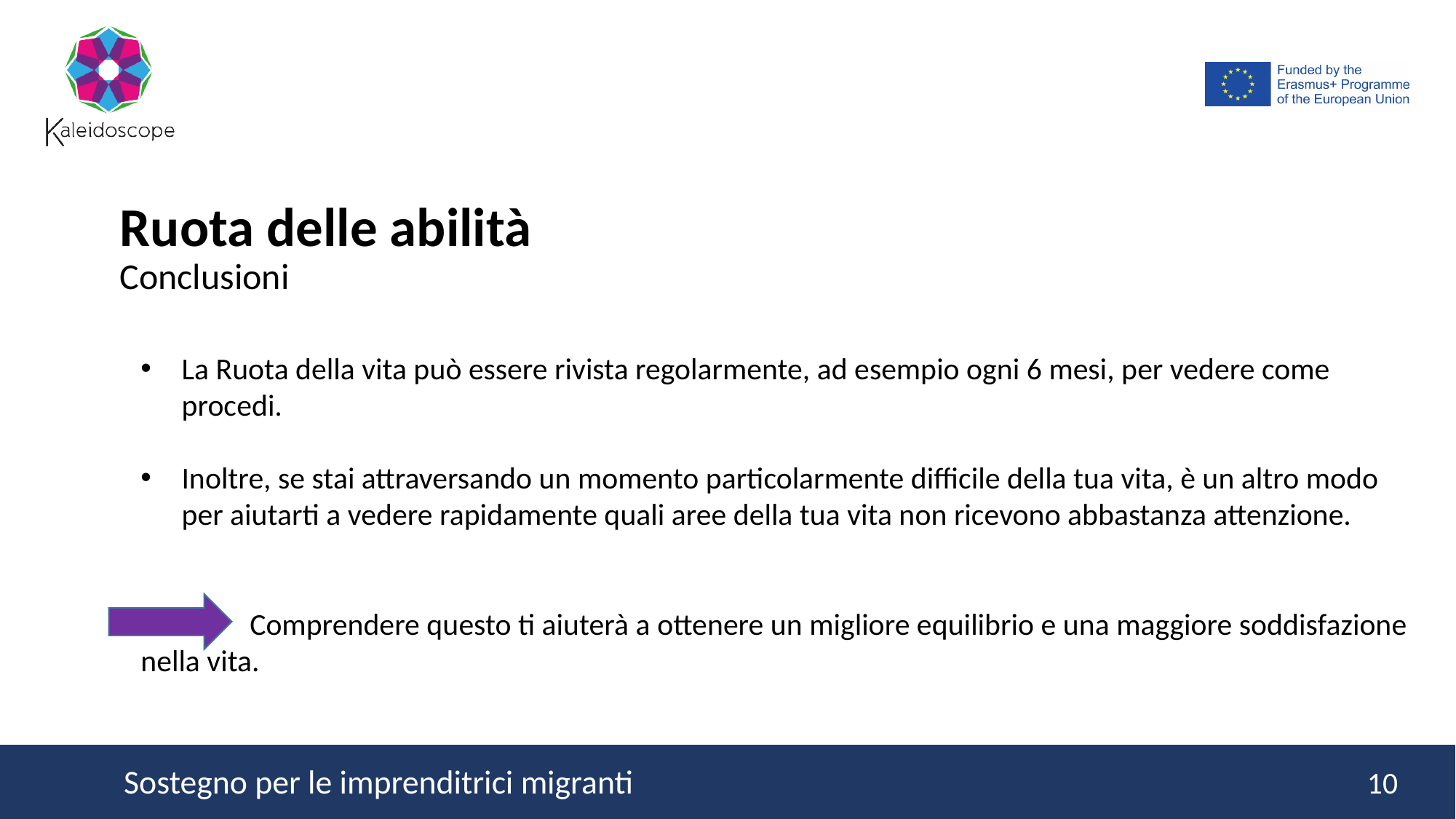

Ruota delle abilità
Conclusioni
La Ruota della vita può essere rivista regolarmente, ad esempio ogni 6 mesi, per vedere come procedi.

Inoltre, se stai attraversando un momento particolarmente difficile della tua vita, è un altro modo per aiutarti a vedere rapidamente quali aree della tua vita non ricevono abbastanza attenzione.

	Comprendere questo ti aiuterà a ottenere un migliore equilibrio e una maggiore soddisfazione nella vita.

10